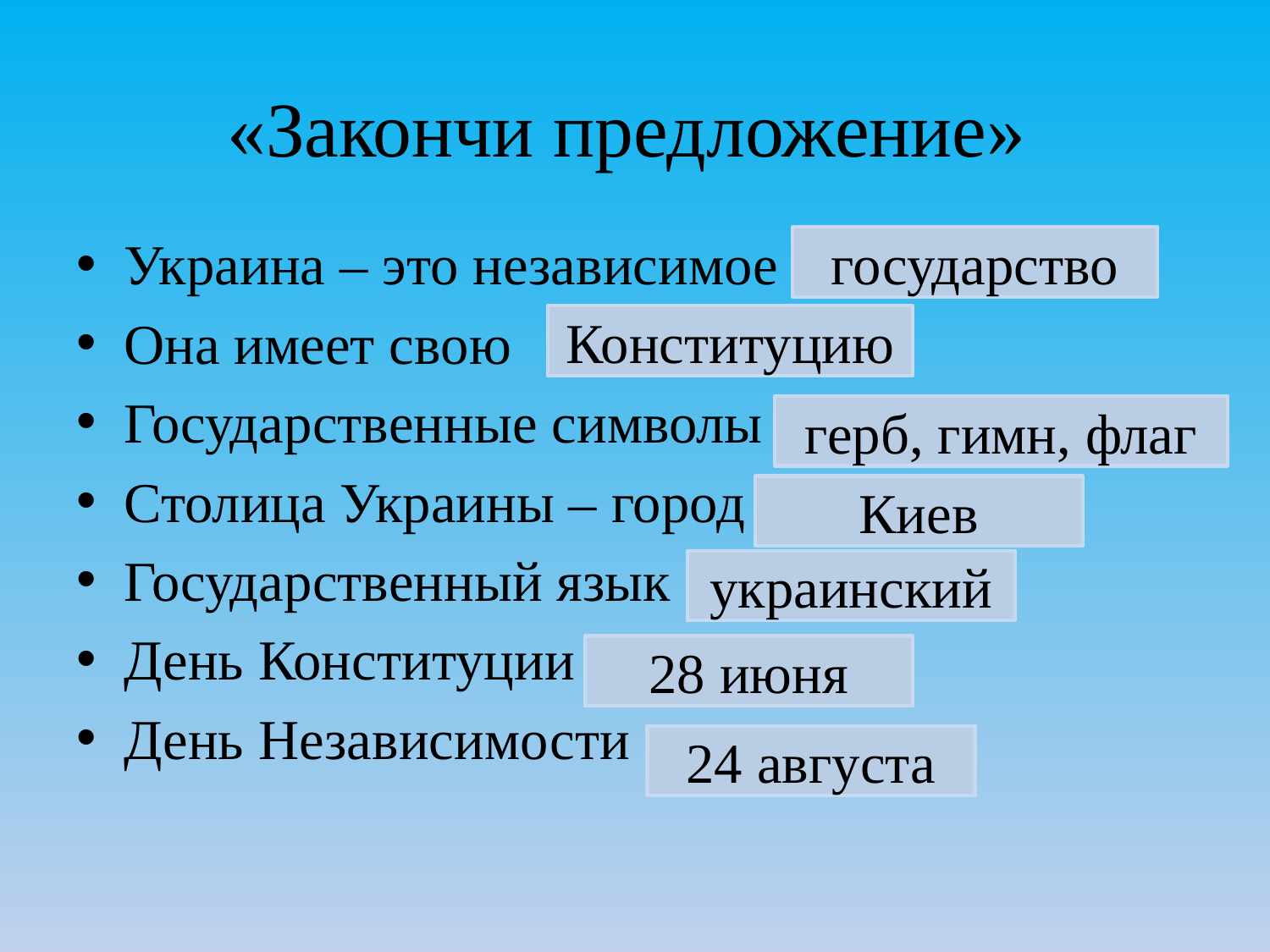

# «Закончи предложение»
Украина – это независимое
Она имеет свою
Государственные символы
Столица Украины – город
Государственный язык
День Конституции
День Независимости
государство
Конституцию
герб, гимн, флаг
Киев
украинский
28 июня
24 августа